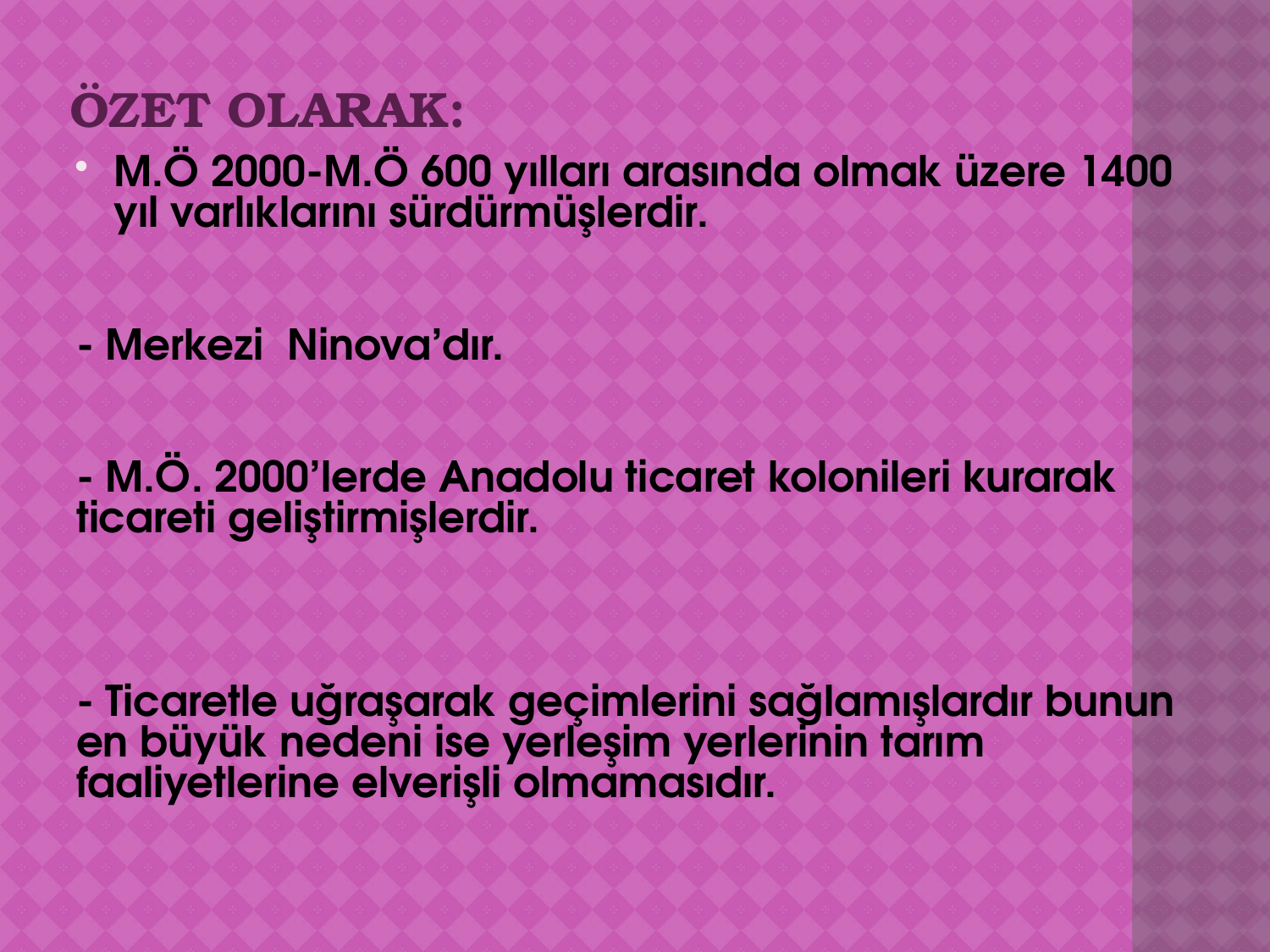

# Özet olarak:
M.Ö 2000-M.Ö 600 yılları arasında olmak üzere 1400 yıl varlıklarını sürdürmüşlerdir.
- Merkezi  Ninova’dır.
- M.Ö. 2000’lerde Anadolu ticaret kolonileri kurarak ticareti geliştirmişlerdir.

- Ticaretle uğraşarak geçimlerini sağlamışlardır bunun en büyük nedeni ise yerleşim yerlerinin tarım faaliyetlerine elverişli olmamasıdır.